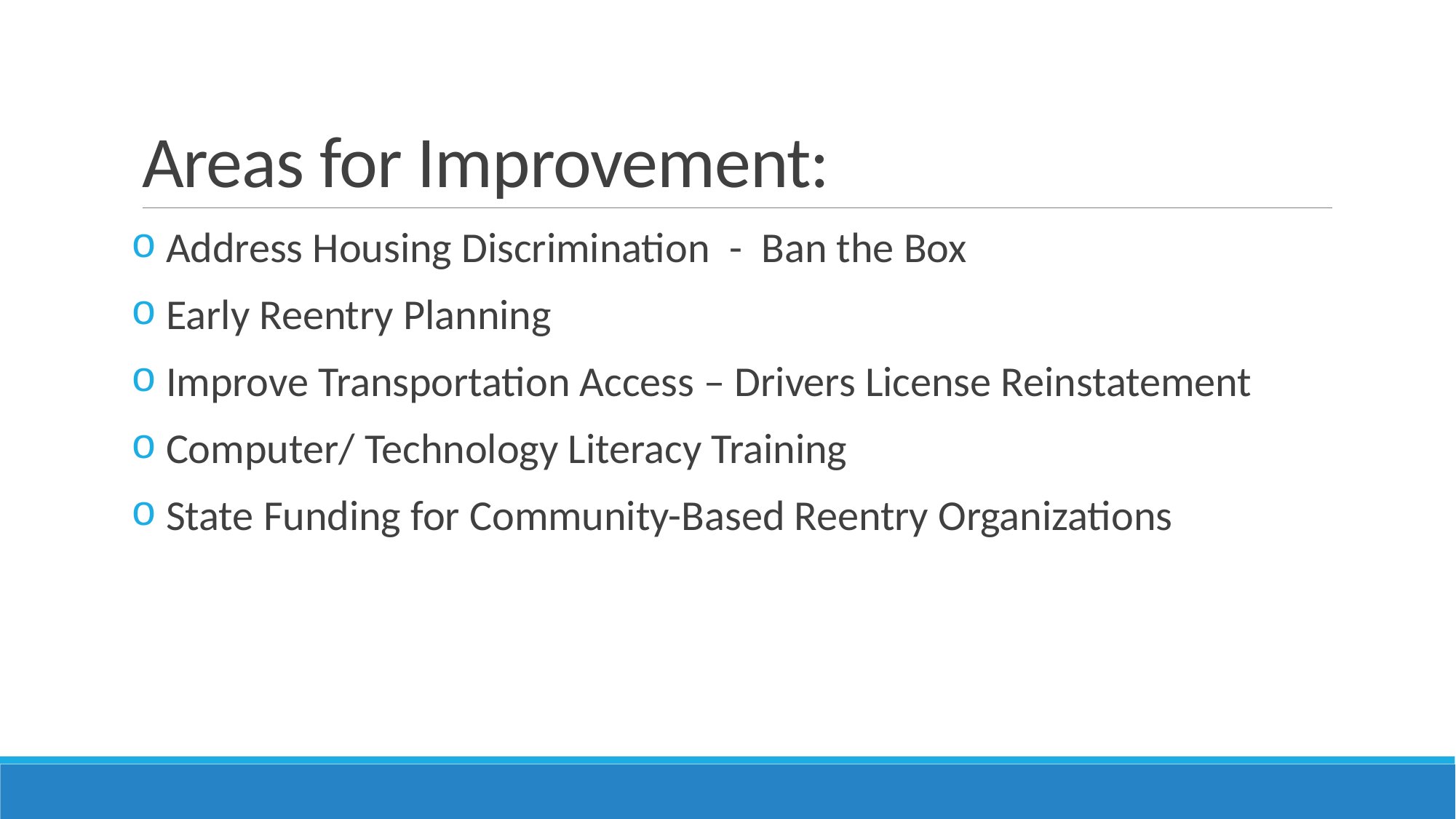

# Areas for Improvement:
 Address Housing Discrimination  -  Ban the Box
 Early Reentry Planning
 Improve Transportation Access – Drivers License Reinstatement
 Computer/ Technology Literacy Training
 State Funding for Community-Based Reentry Organizations